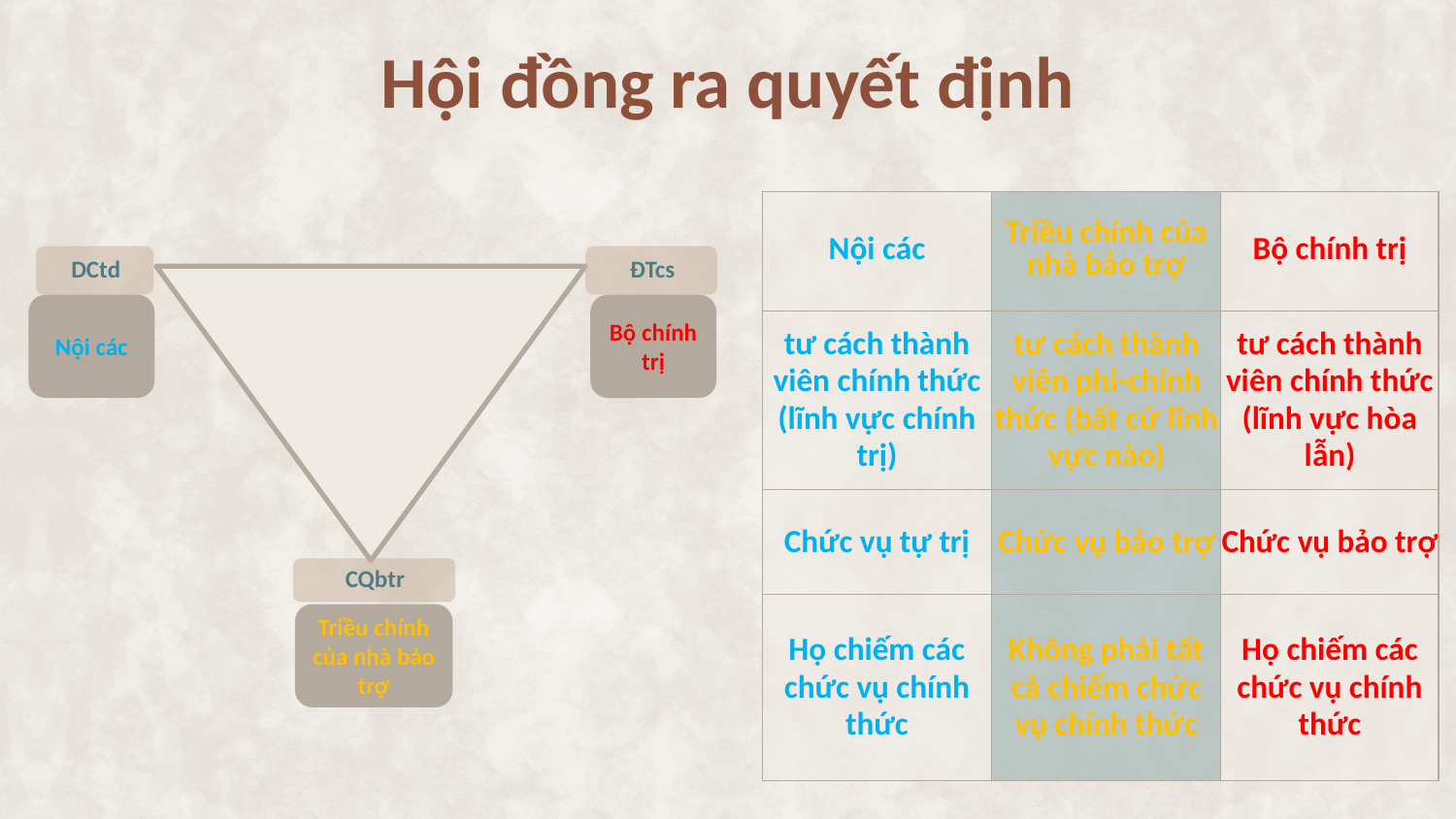

# Hội đồng ra quyết định

ĐTcs
DCtd
CQbtr
| Nội các | Triều chính của nhà bảo trợ | Bộ chính trị |
| --- | --- | --- |
| tư cách thành viên chính thức (lĩnh vực chính trị) | tư cách thành viên phi-chính thức (bất cứ lĩnh vực nào) | tư cách thành viên chính thức (lĩnh vực hòa lẫn) |
| Chức vụ tự trị | Chức vụ bảo trợ | Chức vụ bảo trợ |
| Họ chiếm các chức vụ chính thức | Không phải tất cả chiếm chức vụ chính thức | Họ chiếm các chức vụ chính thức |
Nội các
Bộ chính trị
Triều chính của nhà bảo trợ